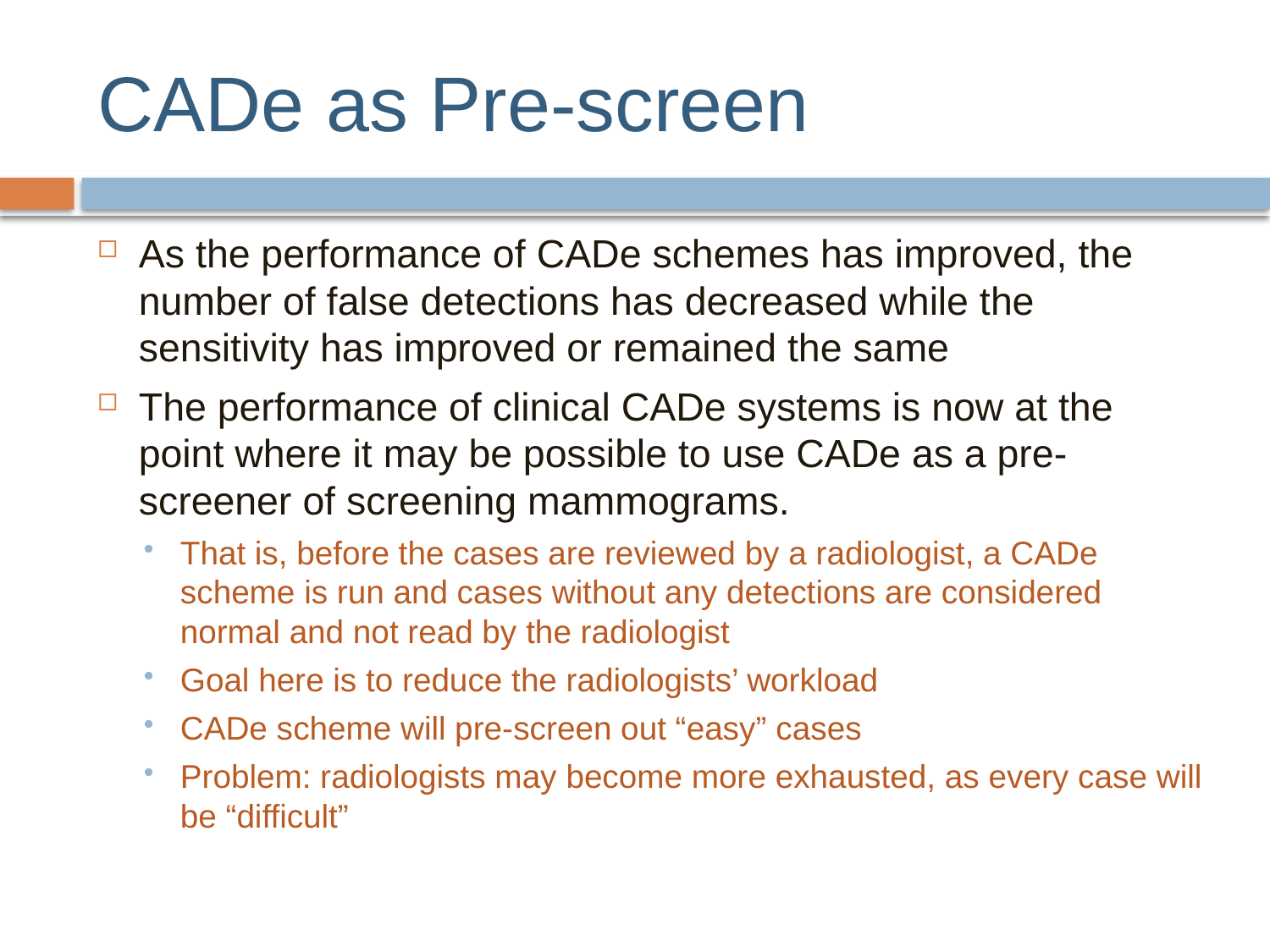

# CADe as Pre-screen
As the performance of CADe schemes has improved, the number of false detections has decreased while the sensitivity has improved or remained the same
The performance of clinical CADe systems is now at the point where it may be possible to use CADe as a pre-screener of screening mammograms.
That is, before the cases are reviewed by a radiologist, a CADe scheme is run and cases without any detections are considered normal and not read by the radiologist
Goal here is to reduce the radiologists’ workload
CADe scheme will pre-screen out “easy” cases
Problem: radiologists may become more exhausted, as every case will be “difficult”